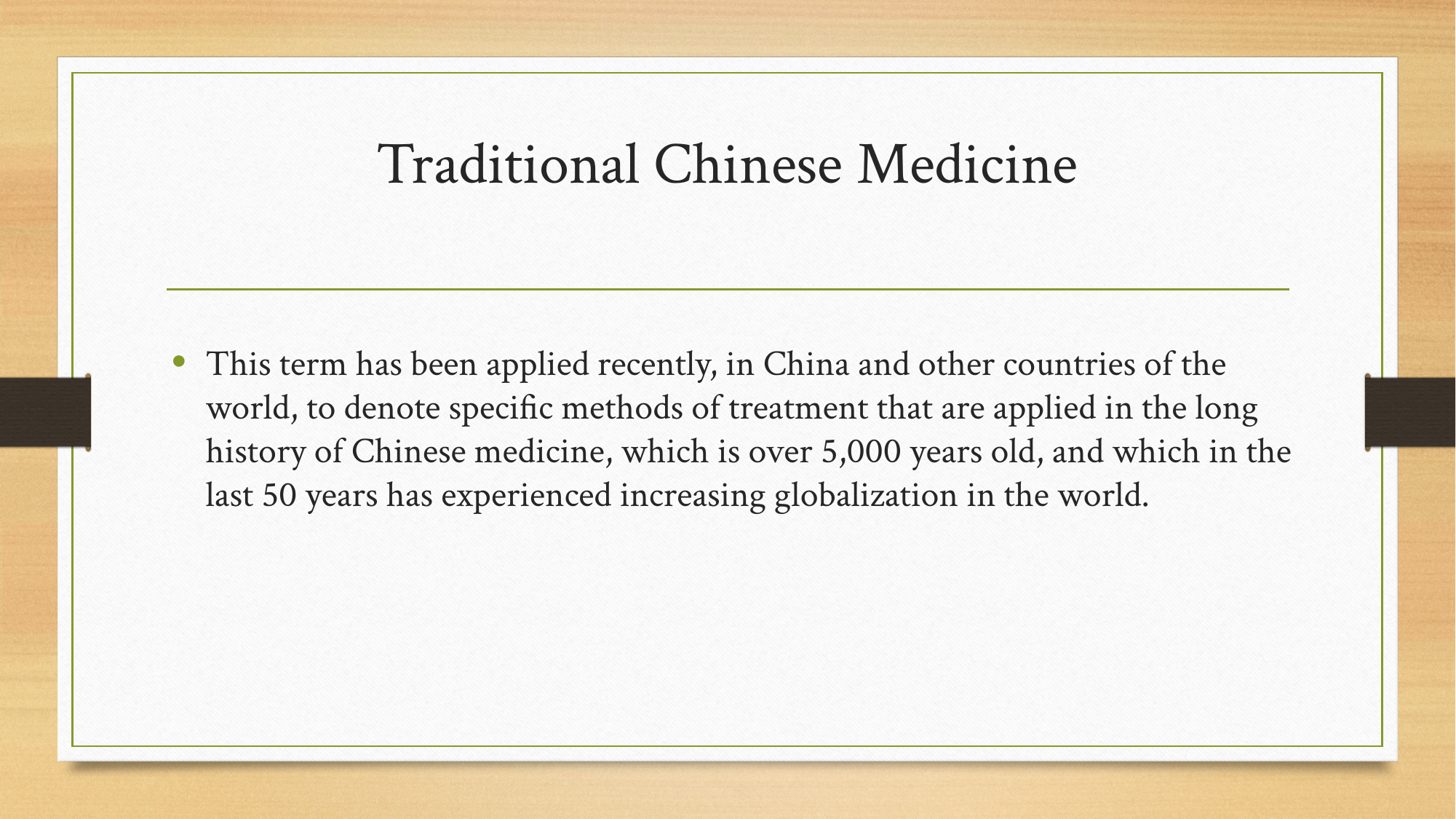

# Traditional Chinese Medicine

This term has been applied recently, in China and other countries of the world, to denote specific methods of treatment that are applied in the long history of Chinese medicine, which is over 5,000 years old, and which in the last 50 years has experienced increasing globalization in the world.